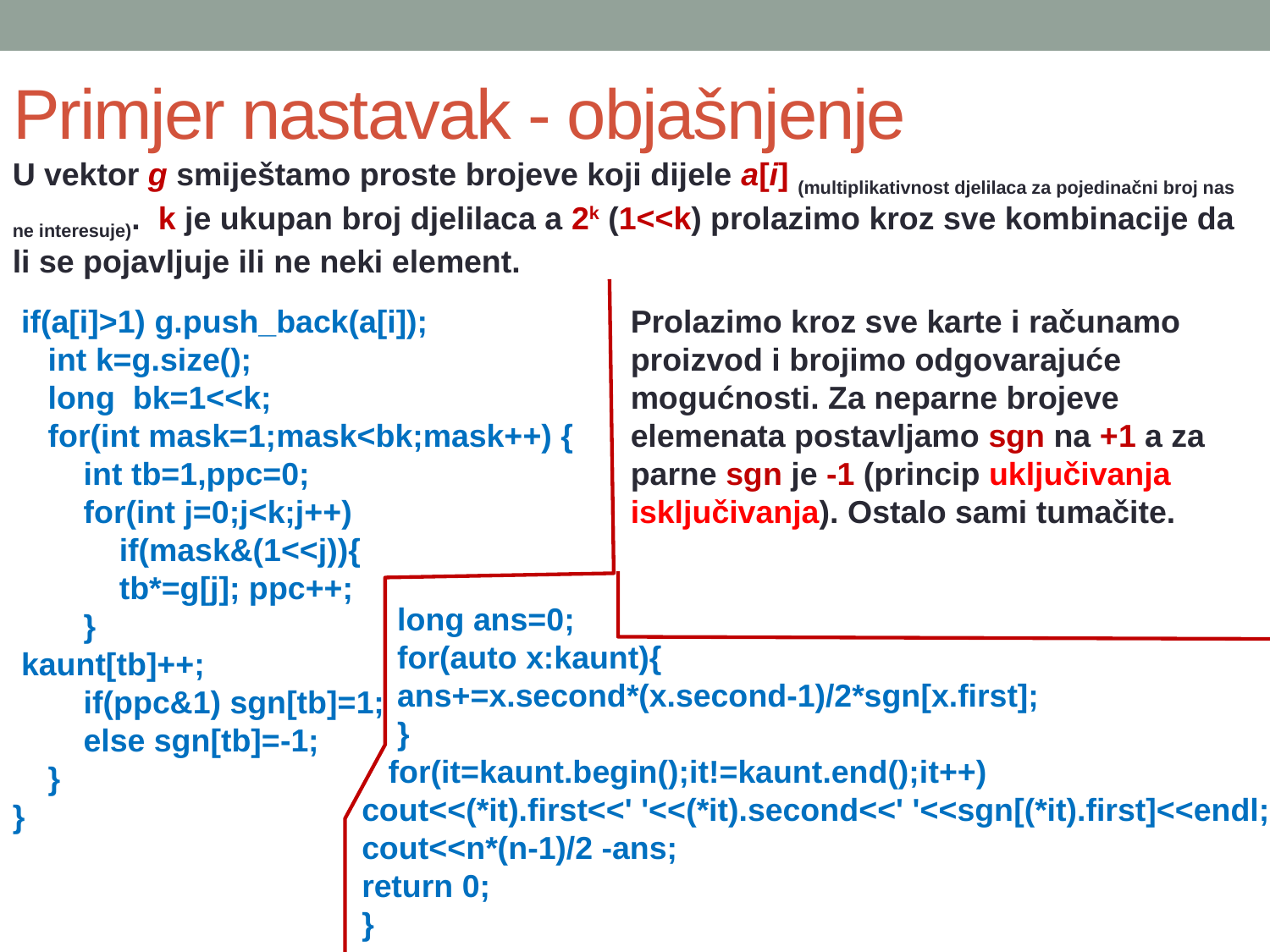

# Primjer nastavak - objašnjenje
U vektor g smiještamo proste brojeve koji dijele a[i] (multiplikativnost djelilaca za pojedinačni broj nas ne interesuje).  k je ukupan broj djelilaca a 2k (1<<k) prolazimo kroz sve kombinacije da li se pojavljuje ili ne neki element.

 if(a[i]>1) g.push_back(a[i]);
    int k=g.size();
    long  bk=1<<k;
    for(int mask=1;mask<bk;mask++) {
        int tb=1,ppc=0;
        for(int j=0;j<k;j++)
            if(mask&(1<<j)){
            tb*=g[j]; ppc++;
        }
 kaunt[tb]++;
        if(ppc&1) sgn[tb]=1;
        else sgn[tb]=-1;
    }
}
Prolazimo kroz sve karte i računamo proizvod i brojimo odgovarajuće mogućnosti. Za neparne brojeve elemenata postavljamo sgn na +1 a za parne sgn je -1 (princip uključivanja isključivanja). Ostalo sami tumačite.

    long ans=0;
    for(auto x:kaunt){
    ans+=x.second*(x.second-1)/2*sgn[x.first];
    }
   for(it=kaunt.begin();it!=kaunt.end();it++)
cout<<(*it).first<<' '<<(*it).second<<' '<<sgn[(*it).first]<<endl;
cout<<n*(n-1)/2 -ans;
return 0;
}